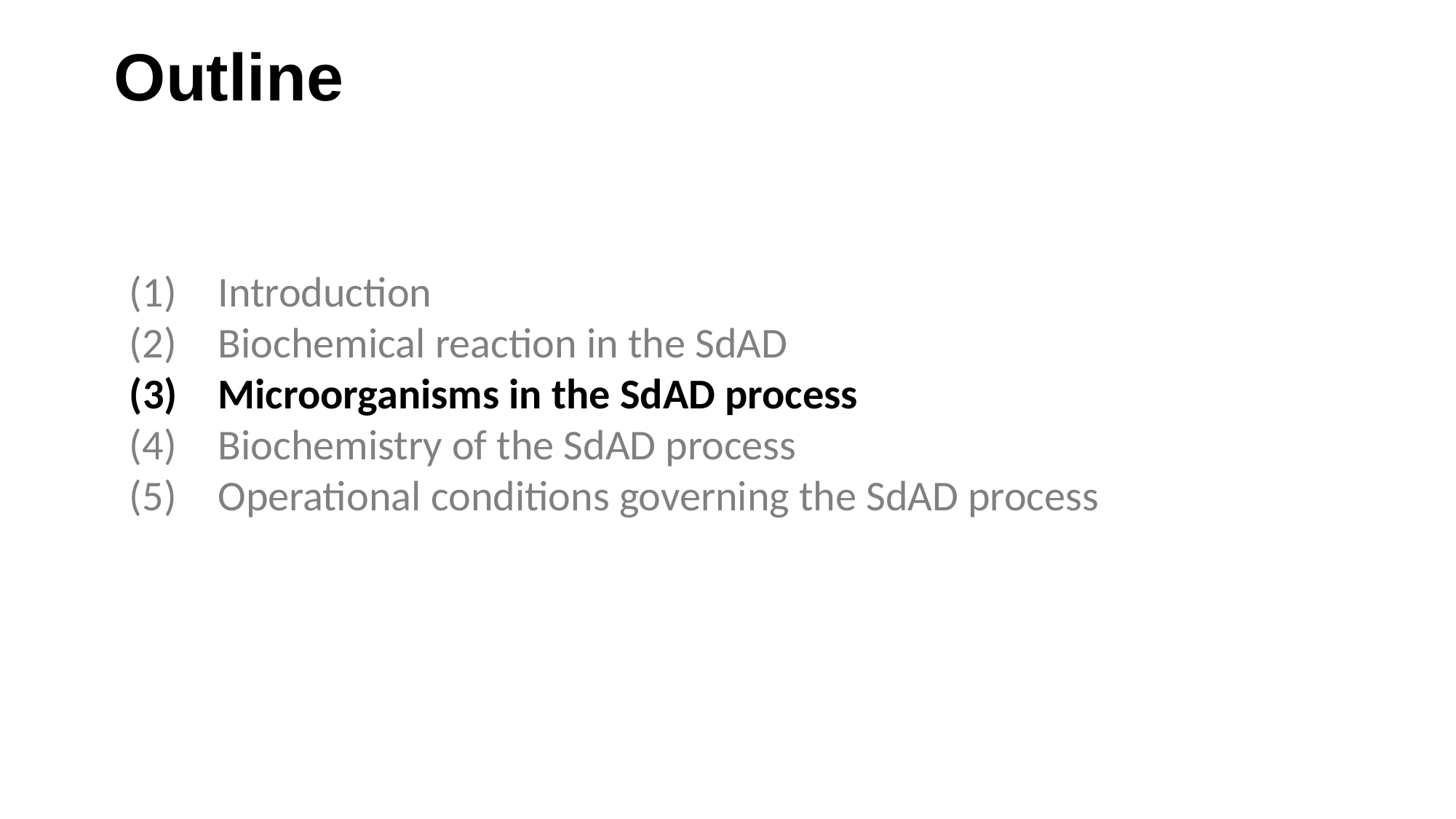

# Outline
Course on Sulphur-based Wastewater Treatment

Introduction
Biochemical reaction in the SdAD
Microorganisms in the SdAD process
Biochemistry of the SdAD process
Operational conditions governing the SdAD process